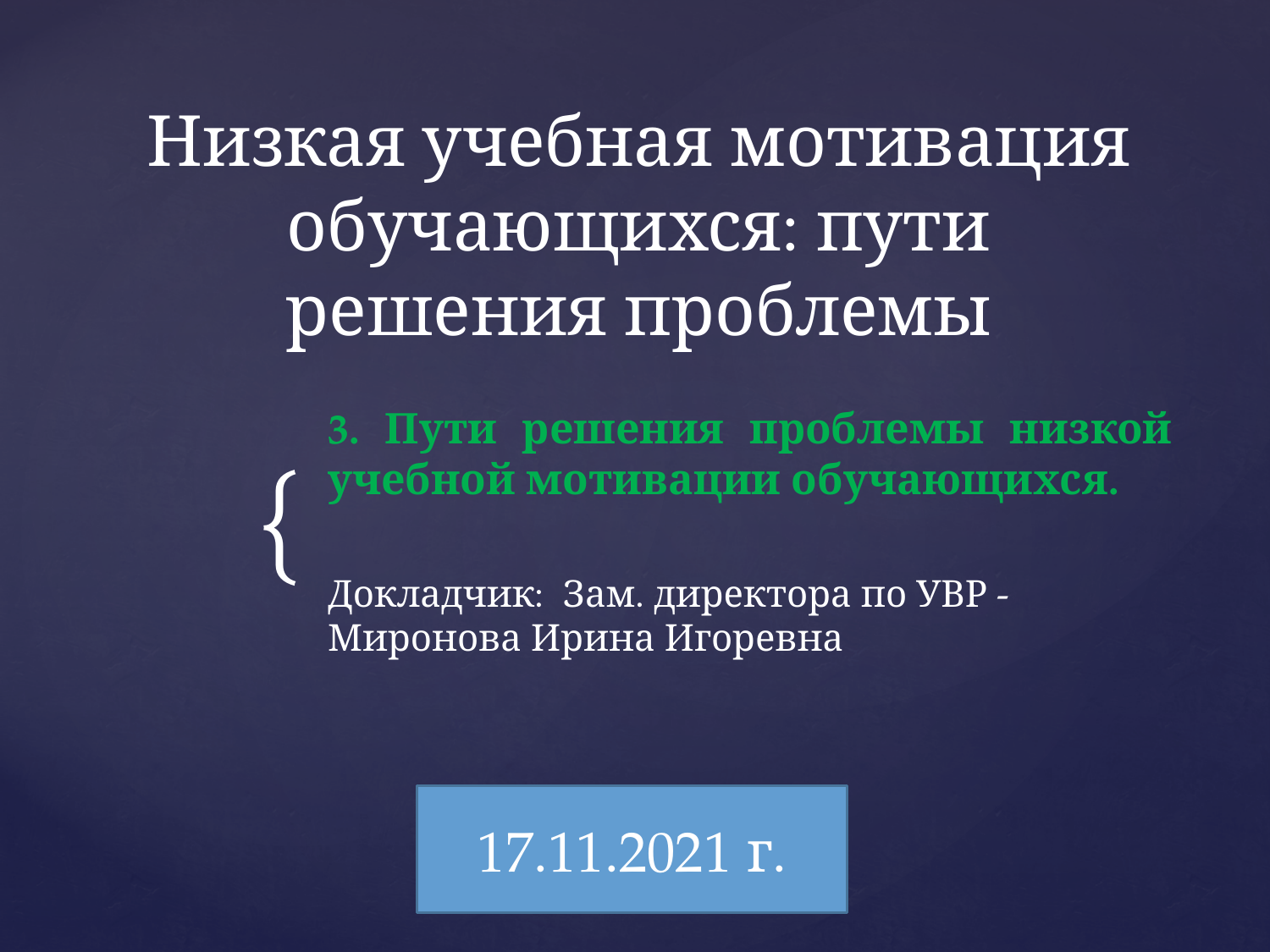

# Низкая учебная мотивация обучающихся: пути решения проблемы
3. Пути решения проблемы низкой учебной мотивации обучающихся.

Докладчик:  Зам. директора по УВР - Миронова Ирина Игоревна

17.11.2021 г.